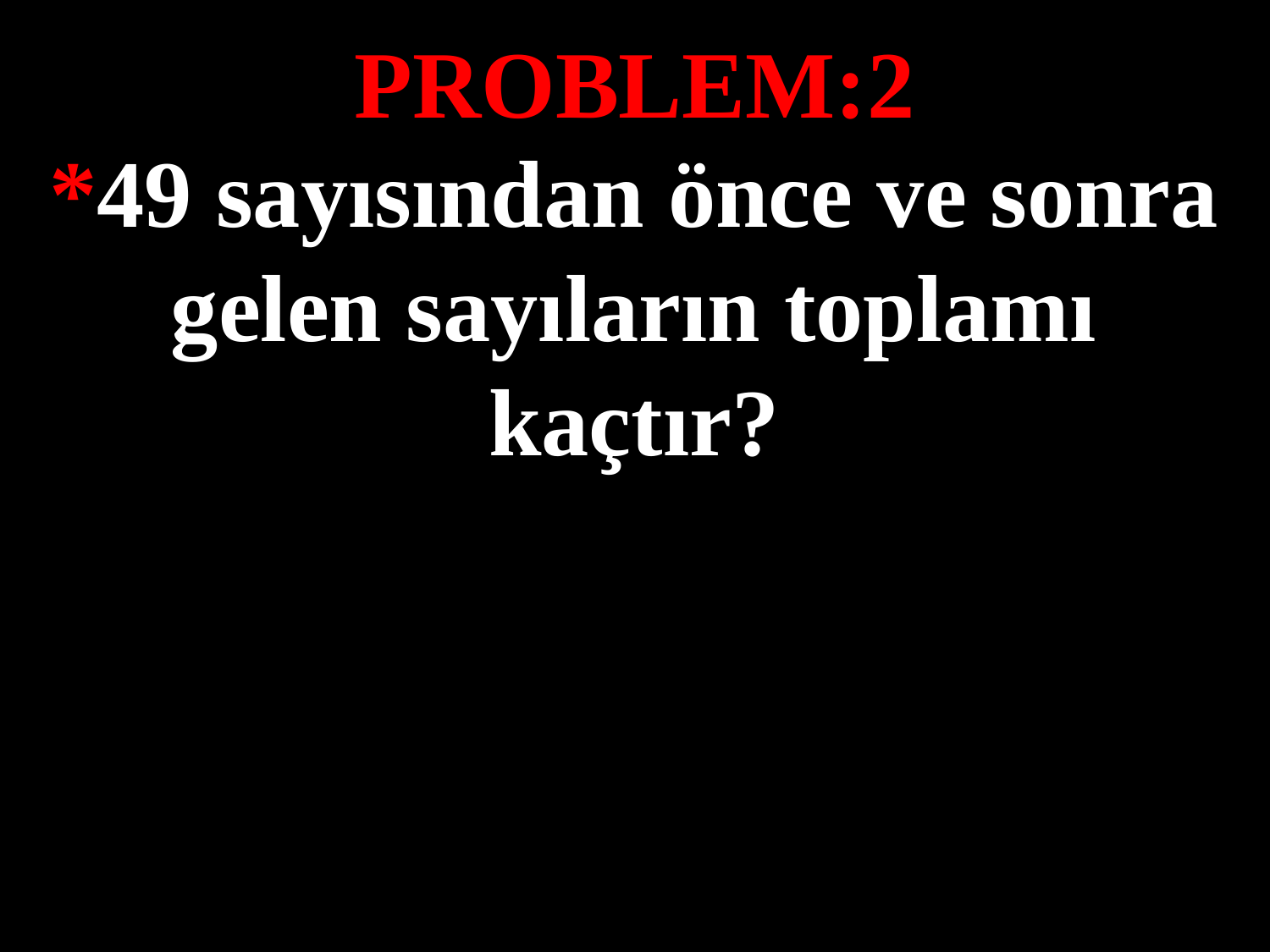

PROBLEM:2
*49 sayısından önce ve sonra gelen sayıların toplamı kaçtır?
#